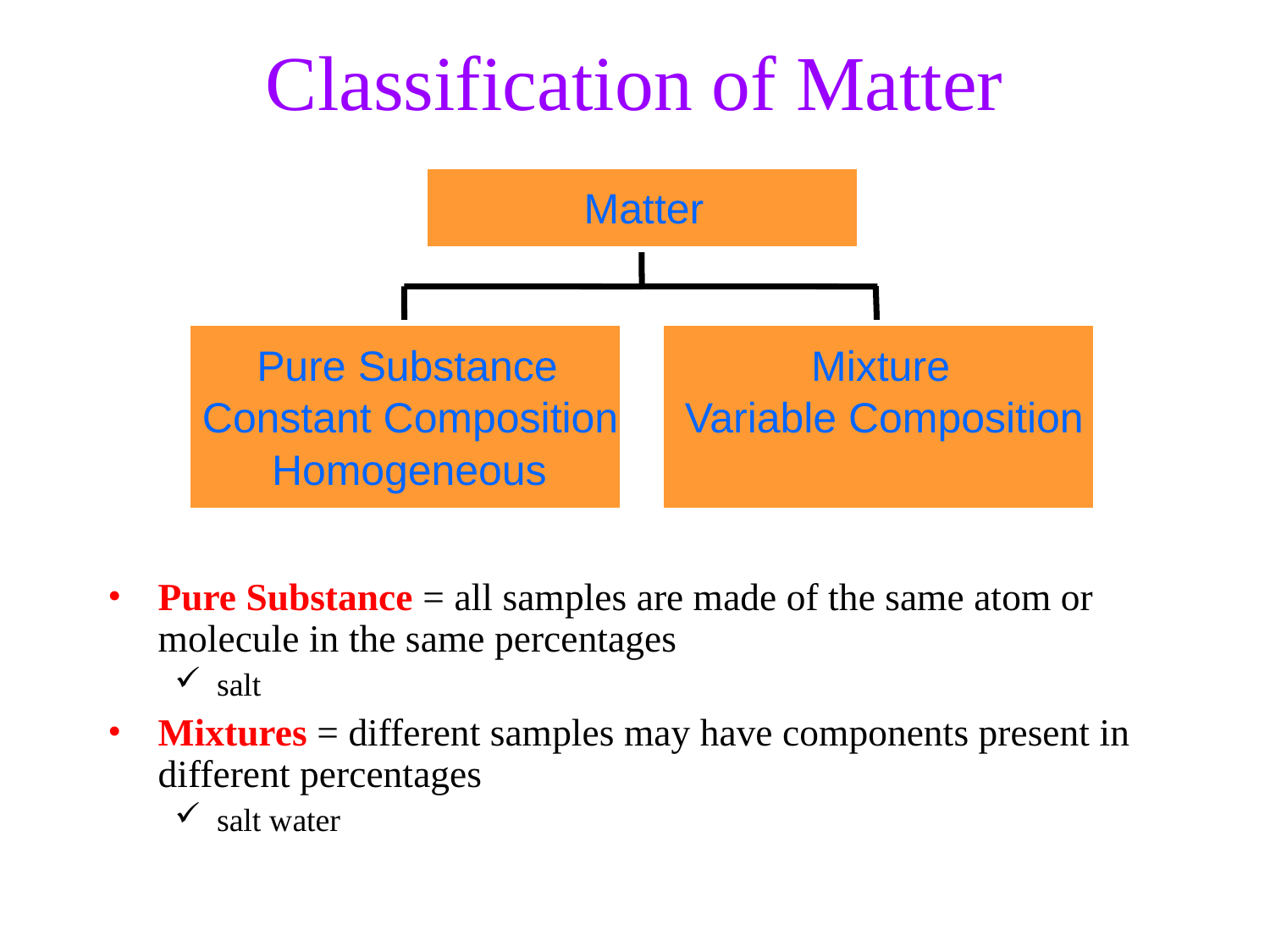

Classification of Matter

Matter

Pure Substance
Mixture
Constant Composition
Variable Composition
Homogeneous
Pure Substance = all samples are made of the same atom or molecule in the same percentages
salt
Mixtures = different samples may have components present in different percentages
salt water